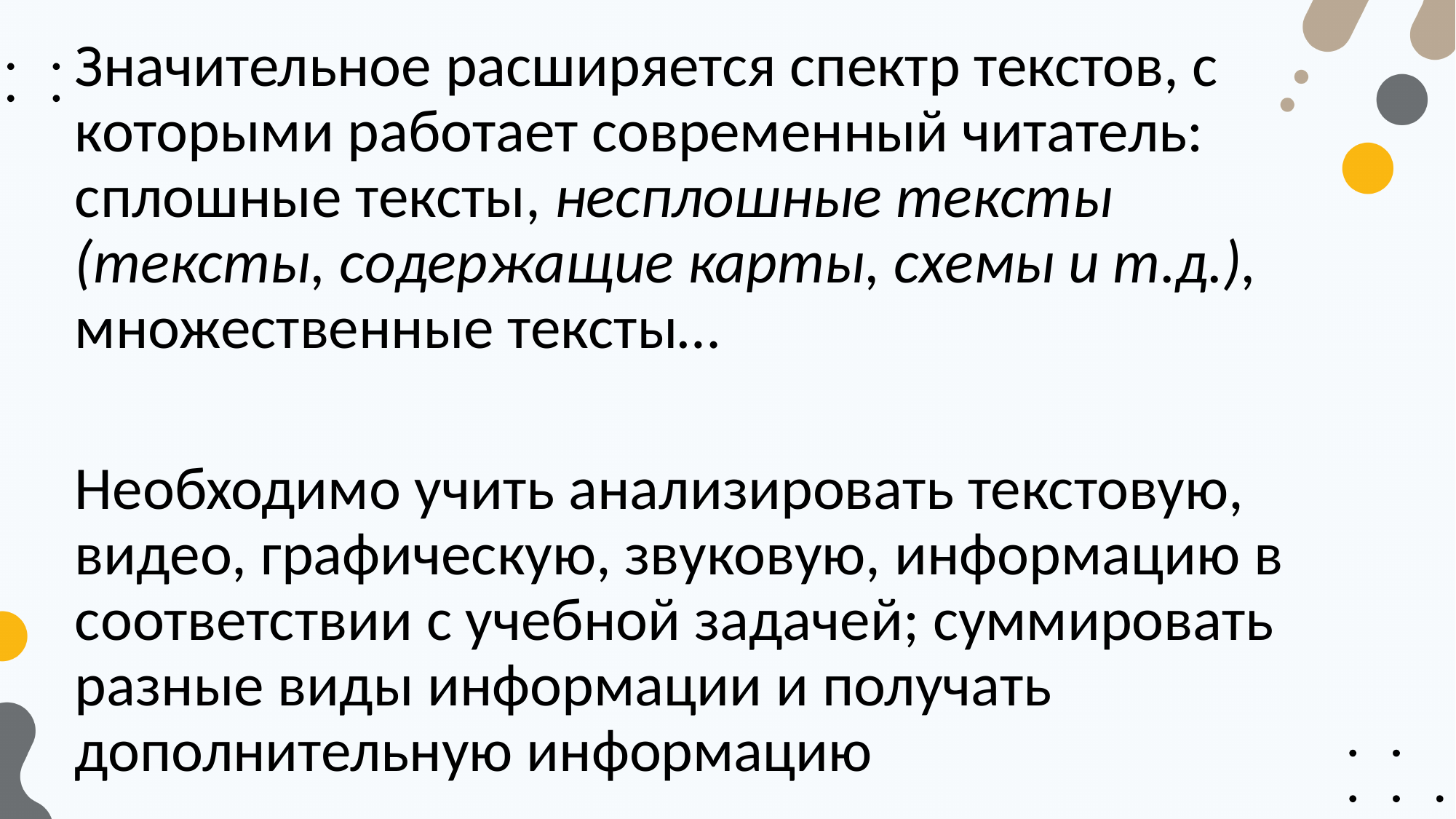

Значительное расширяется спектр текстов, с которыми работает современный читатель: сплошные тексты, несплошные тексты (тексты, содержащие карты, схемы и т.д.), множественные тексты…

Необходимо учить анализировать текстовую, видео, графическую, звуковую, информацию в соответствии с учебной задачей; суммировать разные виды информации и получать дополнительную информацию